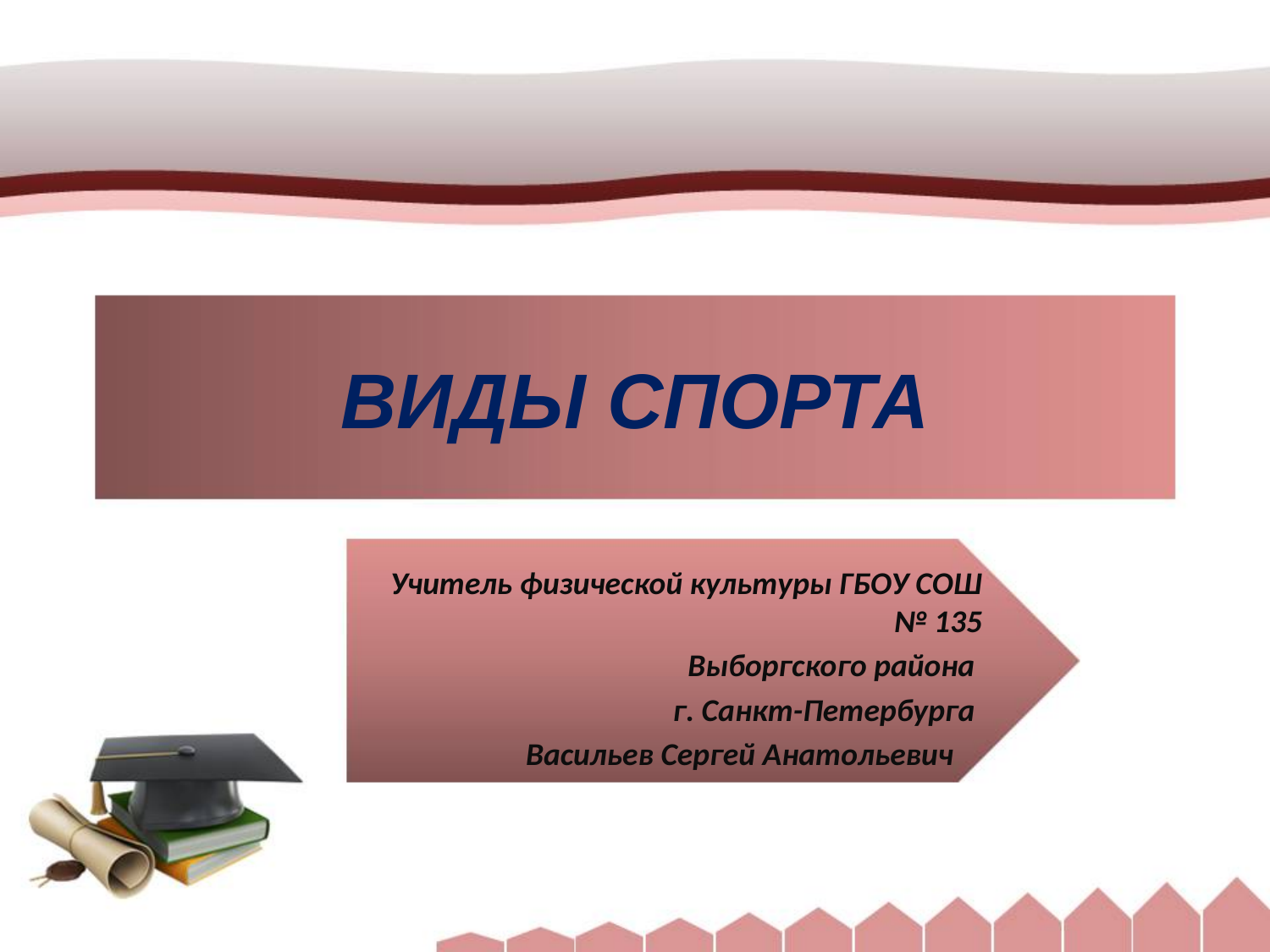

# ВИДЫ СПОРТА
     Учитель физической культуры ГБОУ СОШ № 135
Выборгского района
г. Санкт-Петербурга
                         Васильев Сергей Анатольевич